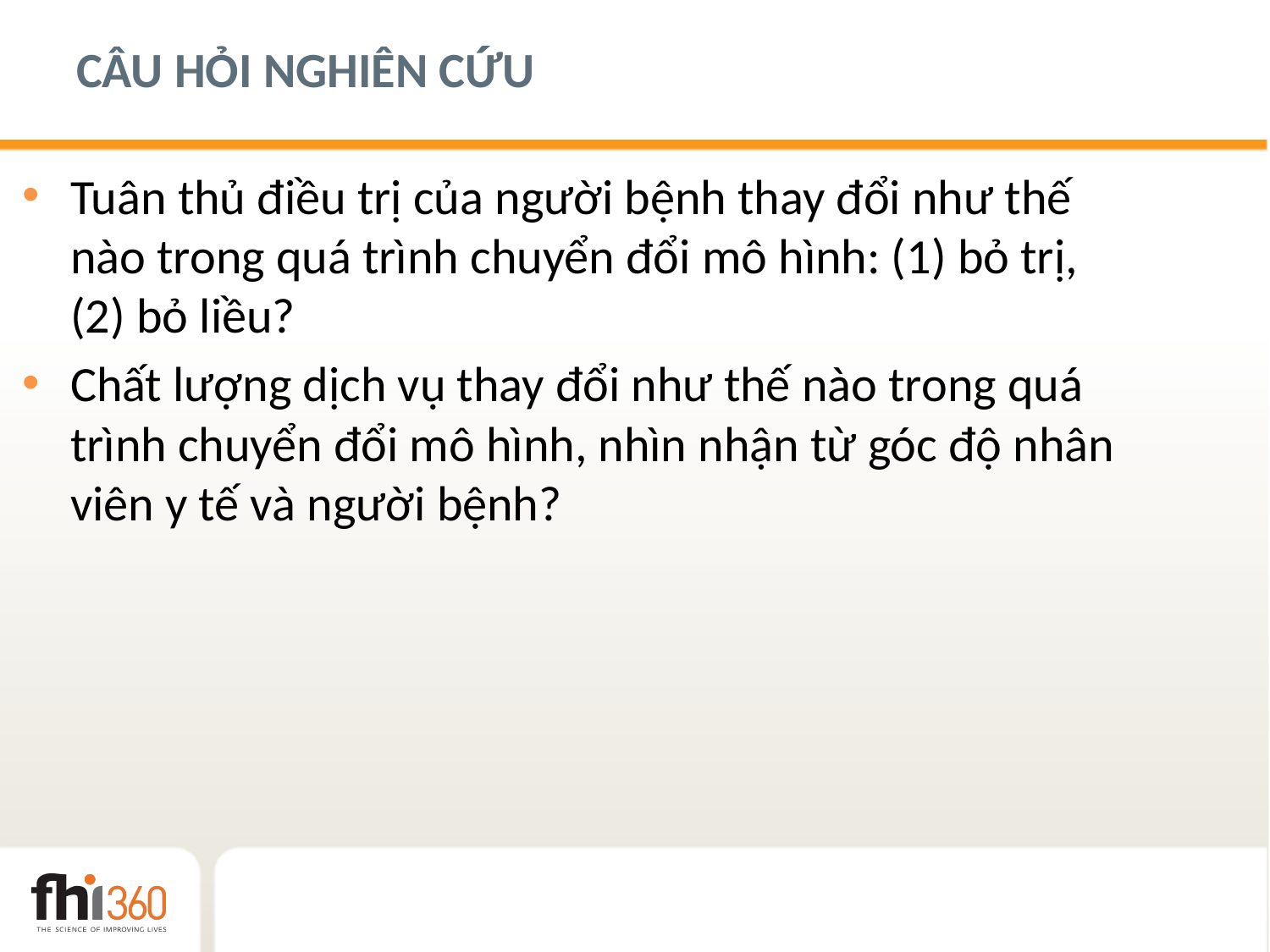

# CÂU HỎI NGHIÊN CỨU
Tuân thủ điều trị của người bệnh thay đổi như thế nào trong quá trình chuyển đổi mô hình: (1) bỏ trị, (2) bỏ liều?
Chất lượng dịch vụ thay đổi như thế nào trong quá trình chuyển đổi mô hình, nhìn nhận từ góc độ nhân viên y tế và người bệnh?